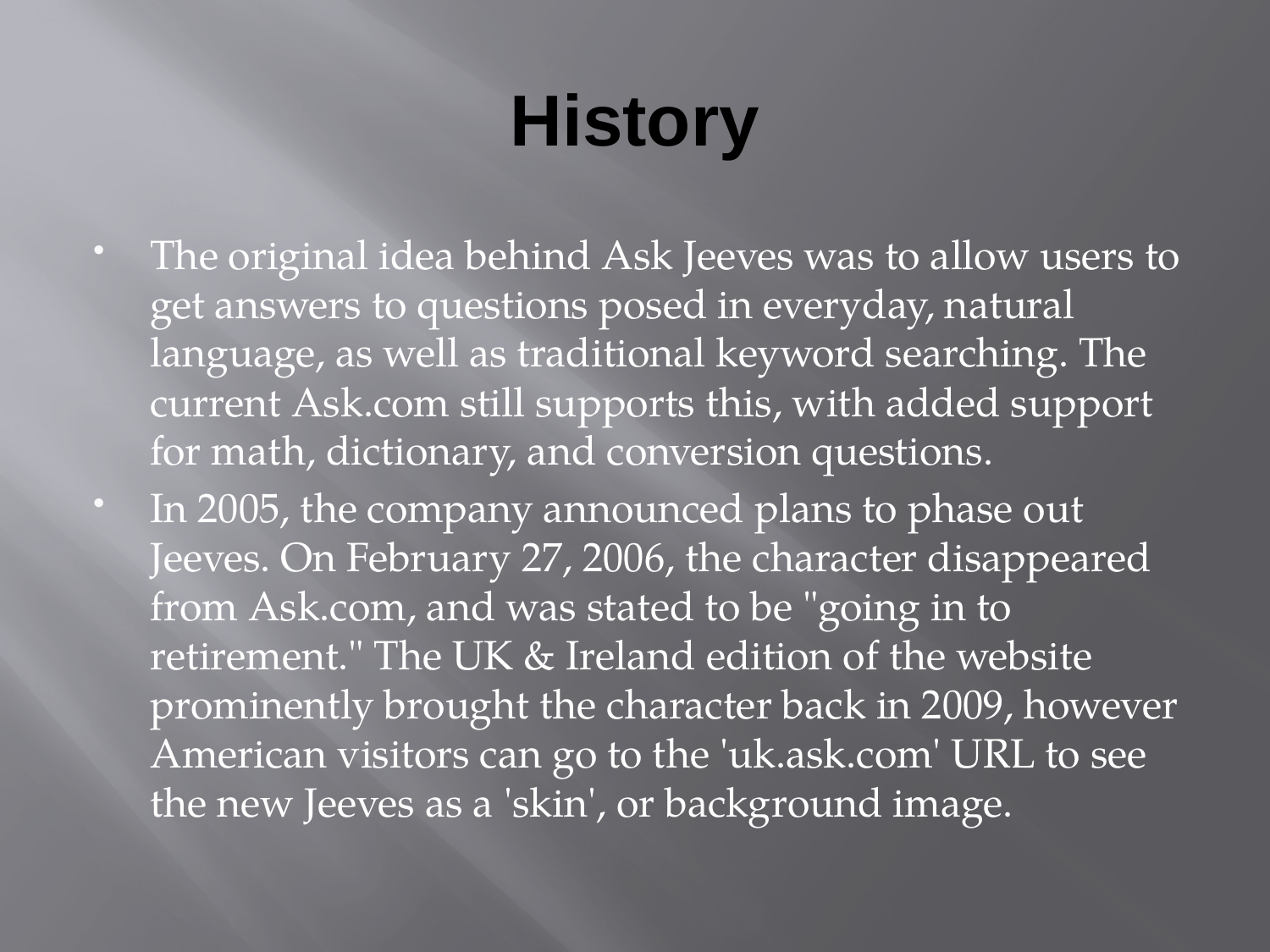

# History
The original idea behind Ask Jeeves was to allow users to get answers to questions posed in everyday, natural language, as well as traditional keyword searching. The current Ask.com still supports this, with added support for math, dictionary, and conversion questions.
In 2005, the company announced plans to phase out Jeeves. On February 27, 2006, the character disappeared from Ask.com, and was stated to be "going in to retirement." The UK & Ireland edition of the website prominently brought the character back in 2009, however American visitors can go to the 'uk.ask.com' URL to see the new Jeeves as a 'skin', or background image.